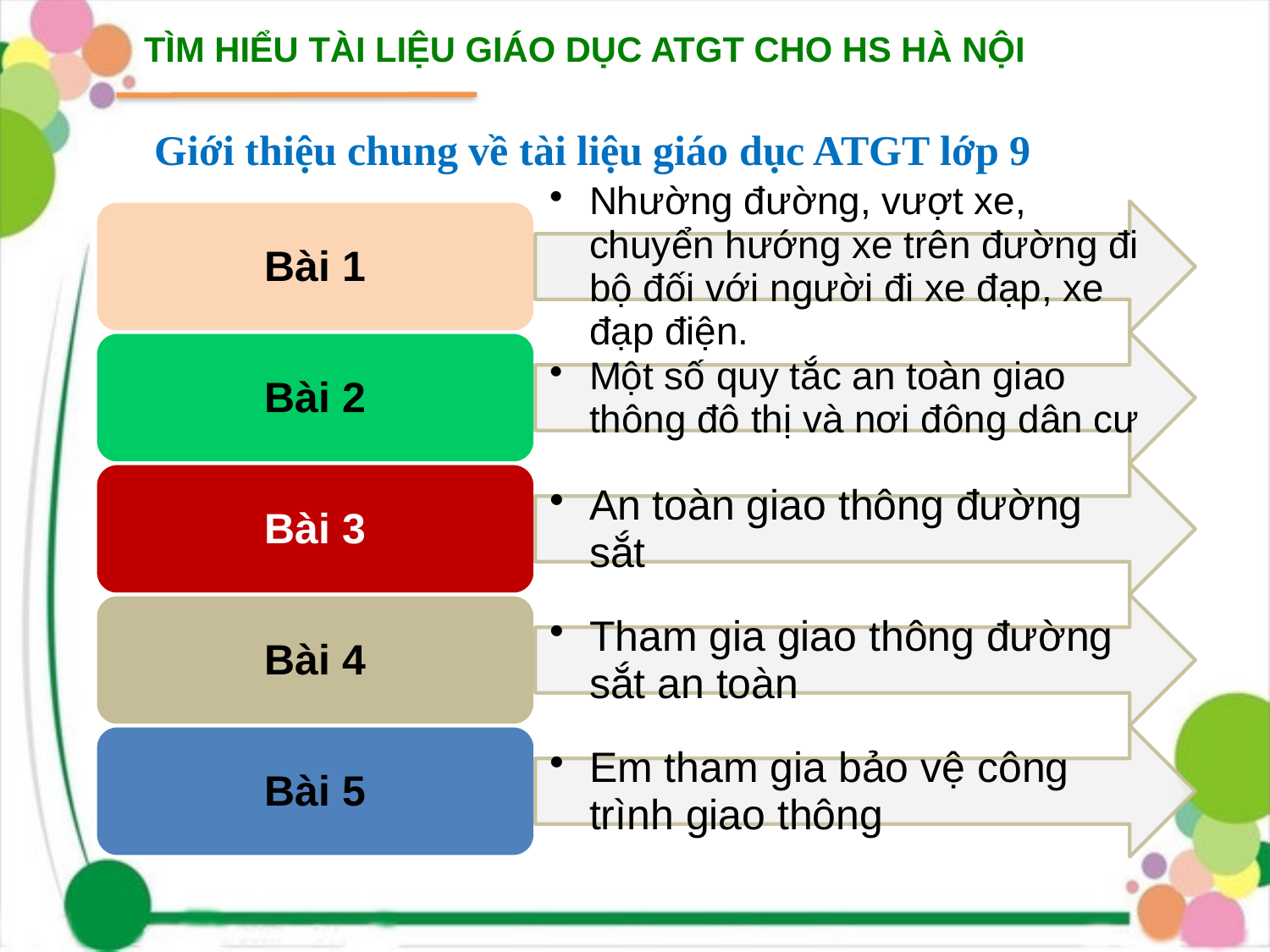

TÌM HIỂU TÀI LIỆU GIÁO DỤC ATGT CHO HS HÀ NỘI
# Giới thiệu chung về tài liệu giáo dục ATGT lớp 9
Bài 1
Bài 2
Một số quy tắc an toàn giao thông đô thị và nơi đông dân cư
Bài 3
Bài 4
Nhường đường, vượt xe, chuyển hướng xe trên đường đi bộ đối với người đi xe đạp, xe đạp điện.
An toàn giao thông đường sắt
Tham gia giao thông đường sắt an toàn
Bài 5
Em tham gia bảo vệ công trình giao thông